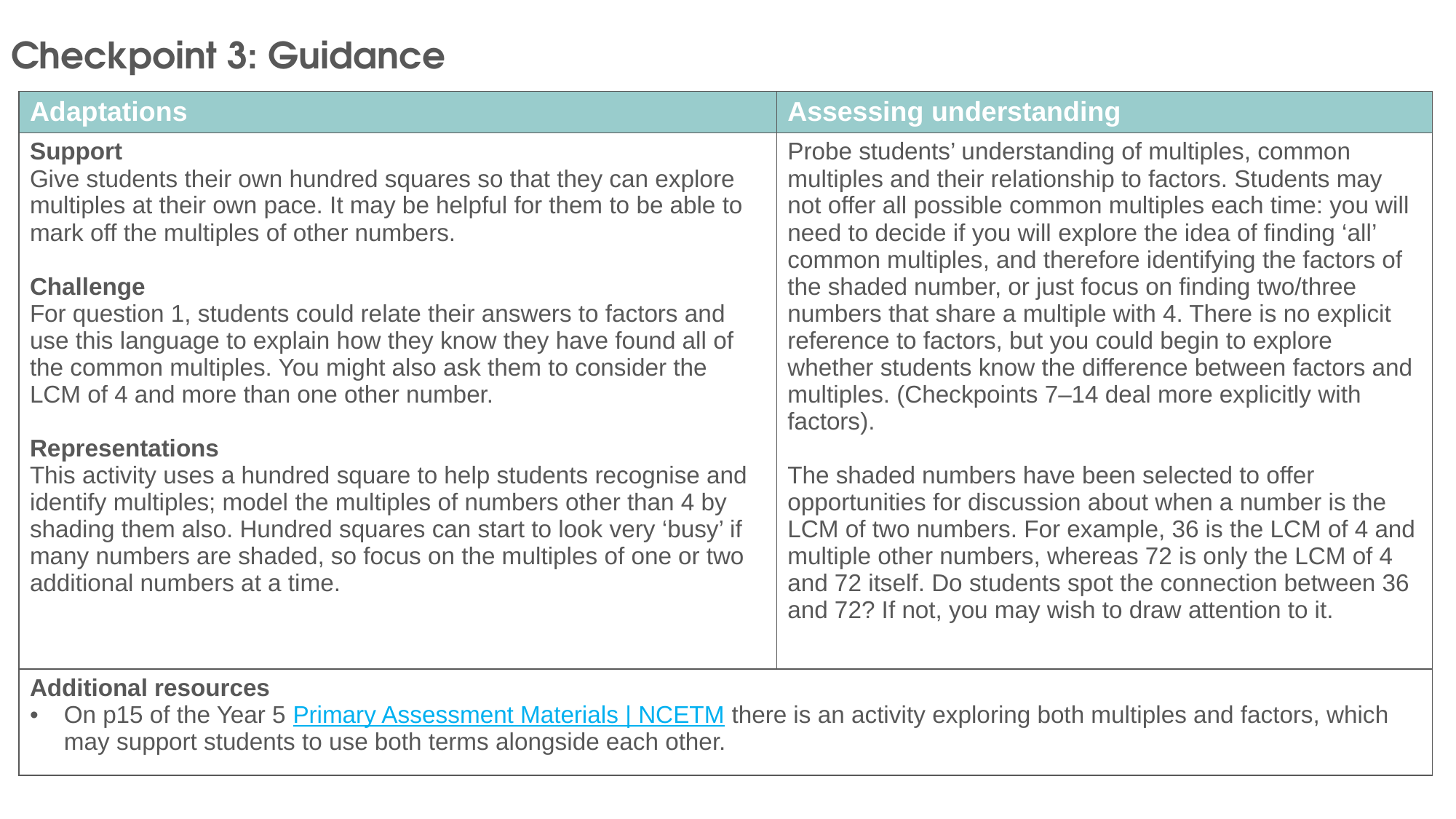

Checkpoint 3: Guidance
| Adaptations | Assessing understanding |
| --- | --- |
| Support Give students their own hundred squares so that they can explore multiples at their own pace. It may be helpful for them to be able to mark off the multiples of other numbers. Challenge For question 1, students could relate their answers to factors and use this language to explain how they know they have found all of the common multiples. You might also ask them to consider the LCM of 4 and more than one other number. Representations This activity uses a hundred square to help students recognise and identify multiples; model the multiples of numbers other than 4 by shading them also. Hundred squares can start to look very ‘busy’ if many numbers are shaded, so focus on the multiples of one or two additional numbers at a time. | Probe students’ understanding of multiples, common multiples and their relationship to factors. Students may not offer all possible common multiples each time: you will need to decide if you will explore the idea of finding ‘all’ common multiples, and therefore identifying the factors of the shaded number, or just focus on finding two/three numbers that share a multiple with 4. There is no explicit reference to factors, but you could begin to explore whether students know the difference between factors and multiples. (Checkpoints 7–14 deal more explicitly with factors). The shaded numbers have been selected to offer opportunities for discussion about when a number is the LCM of two numbers. For example, 36 is the LCM of 4 and multiple other numbers, whereas 72 is only the LCM of 4 and 72 itself. Do students spot the connection between 36 and 72? If not, you may wish to draw attention to it. |
| Additional resources On p15 of the Year 5 Primary Assessment Materials | NCETM there is an activity exploring both multiples and factors, which may support students to use both terms alongside each other. |  |